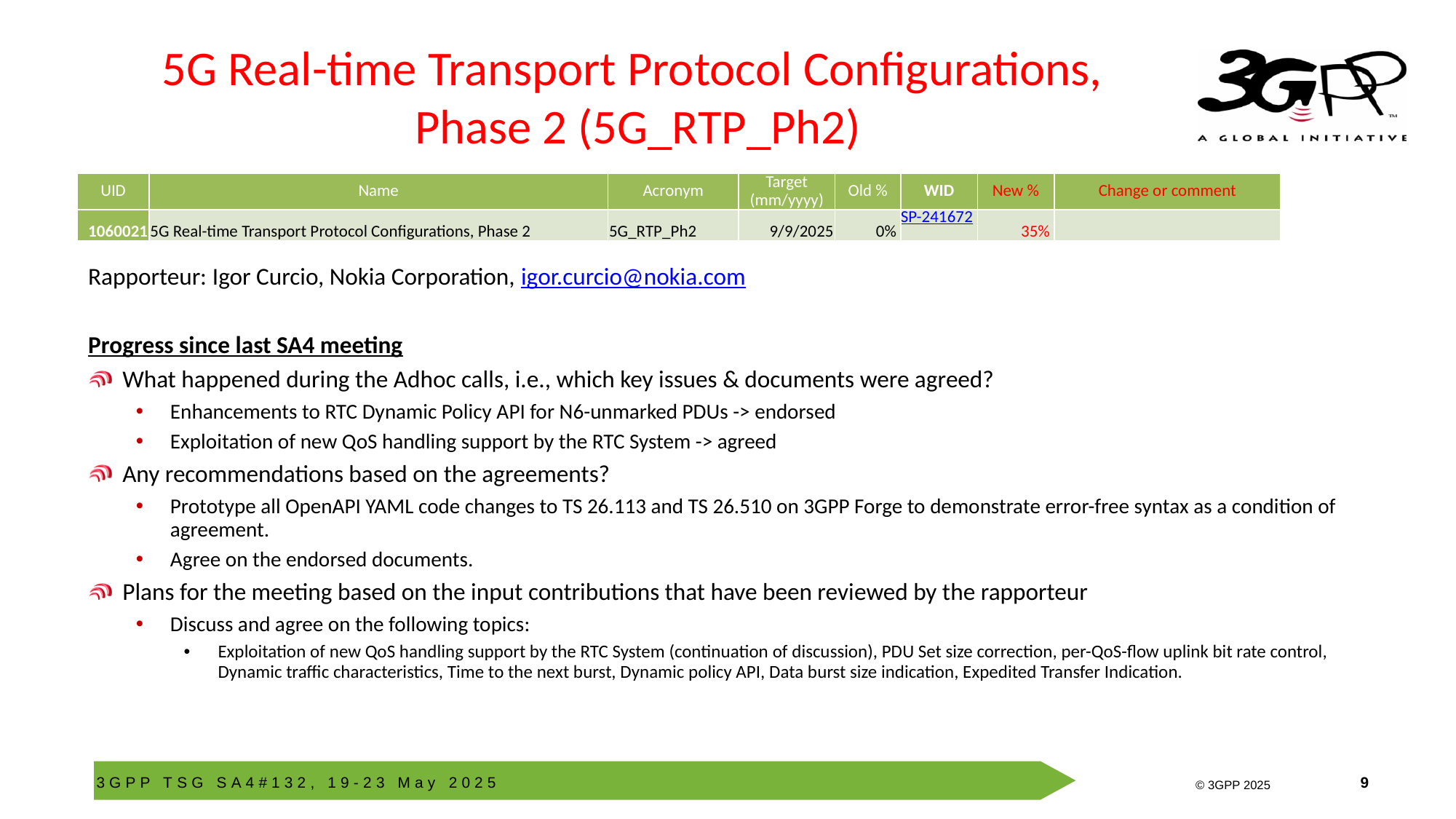

# 5G Real-time Transport Protocol Configurations, Phase 2 (5G_RTP_Ph2)
| UID | Name | Acronym | Target (mm/yyyy) | Old % | WID | New % | Change or comment |
| --- | --- | --- | --- | --- | --- | --- | --- |
| 1060021 | 5G Real-time Transport Protocol Configurations, Phase 2 | 5G\_RTP\_Ph2 | 9/9/2025 | 0% | SP-241672 | 35% |  |
Rapporteur: Igor Curcio, Nokia Corporation, igor.curcio@nokia.com

Progress since last SA4 meeting
What happened during the Adhoc calls, i.e., which key issues & documents were agreed?
Enhancements to RTC Dynamic Policy API for N6-unmarked PDUs -> endorsed
Exploitation of new QoS handling support by the RTC System -> agreed
Any recommendations based on the agreements?
Prototype all OpenAPI YAML code changes to TS 26.113 and TS 26.510 on 3GPP Forge to demonstrate error-free syntax as a condition of agreement.
Agree on the endorsed documents.
Plans for the meeting based on the input contributions that have been reviewed by the rapporteur
Discuss and agree on the following topics:
Exploitation of new QoS handling support by the RTC System (continuation of discussion), PDU Set size correction, per-QoS-flow uplink bit rate control, Dynamic traffic characteristics, Time to the next burst, Dynamic policy API, Data burst size indication, Expedited Transfer Indication.